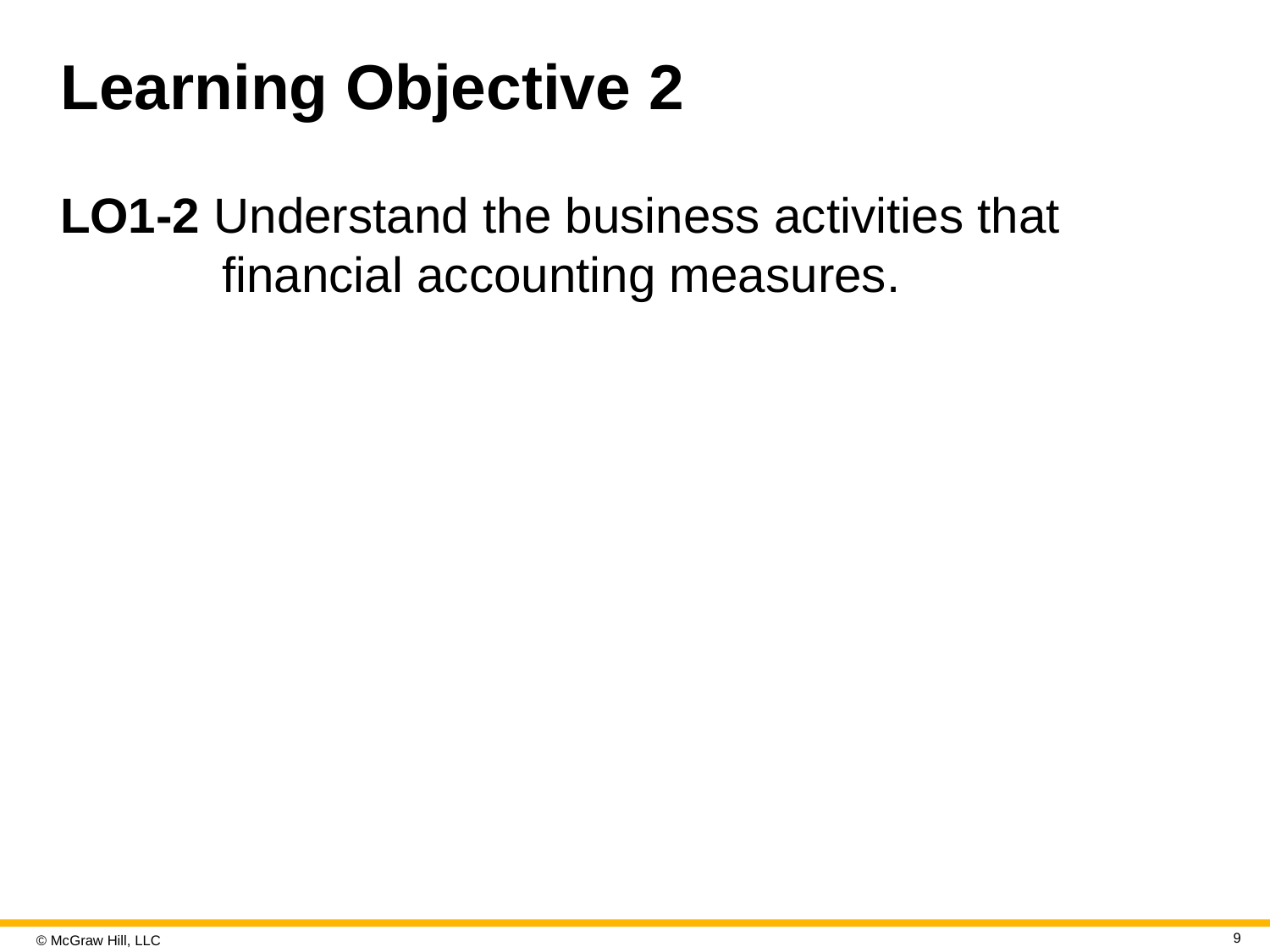

# Learning Objective 2
LO1-2 Understand the business activities that financial accounting measures.
9